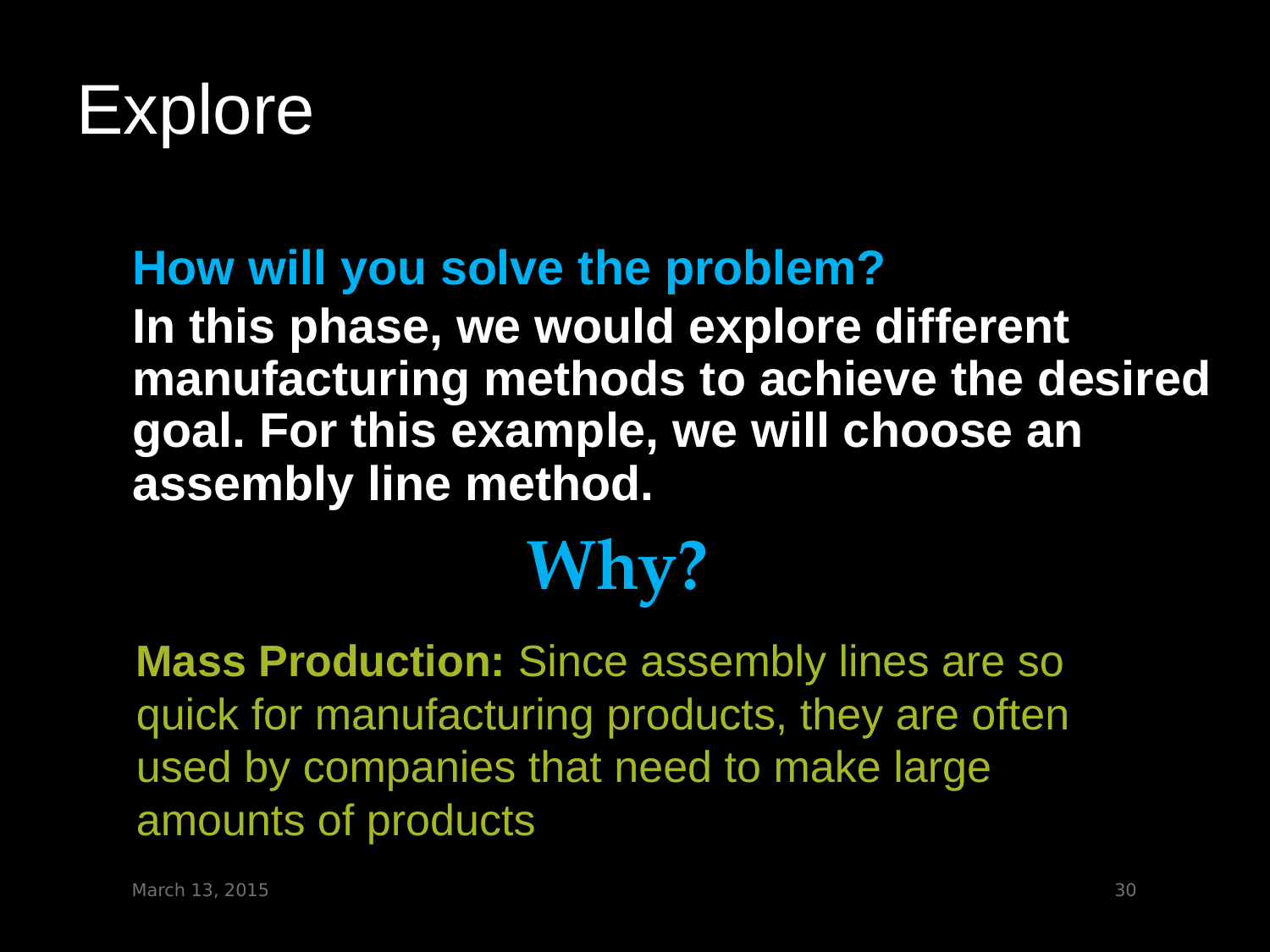

# Explore
How will you solve the problem?
In this phase, we would explore different manufacturing methods to achieve the desired goal. For this example, we will choose an assembly line method.

Why?

Mass Production: Since assembly lines are so quick for manufacturing products, they are often used by companies that need to make large amounts of products
March 13, 2015
30